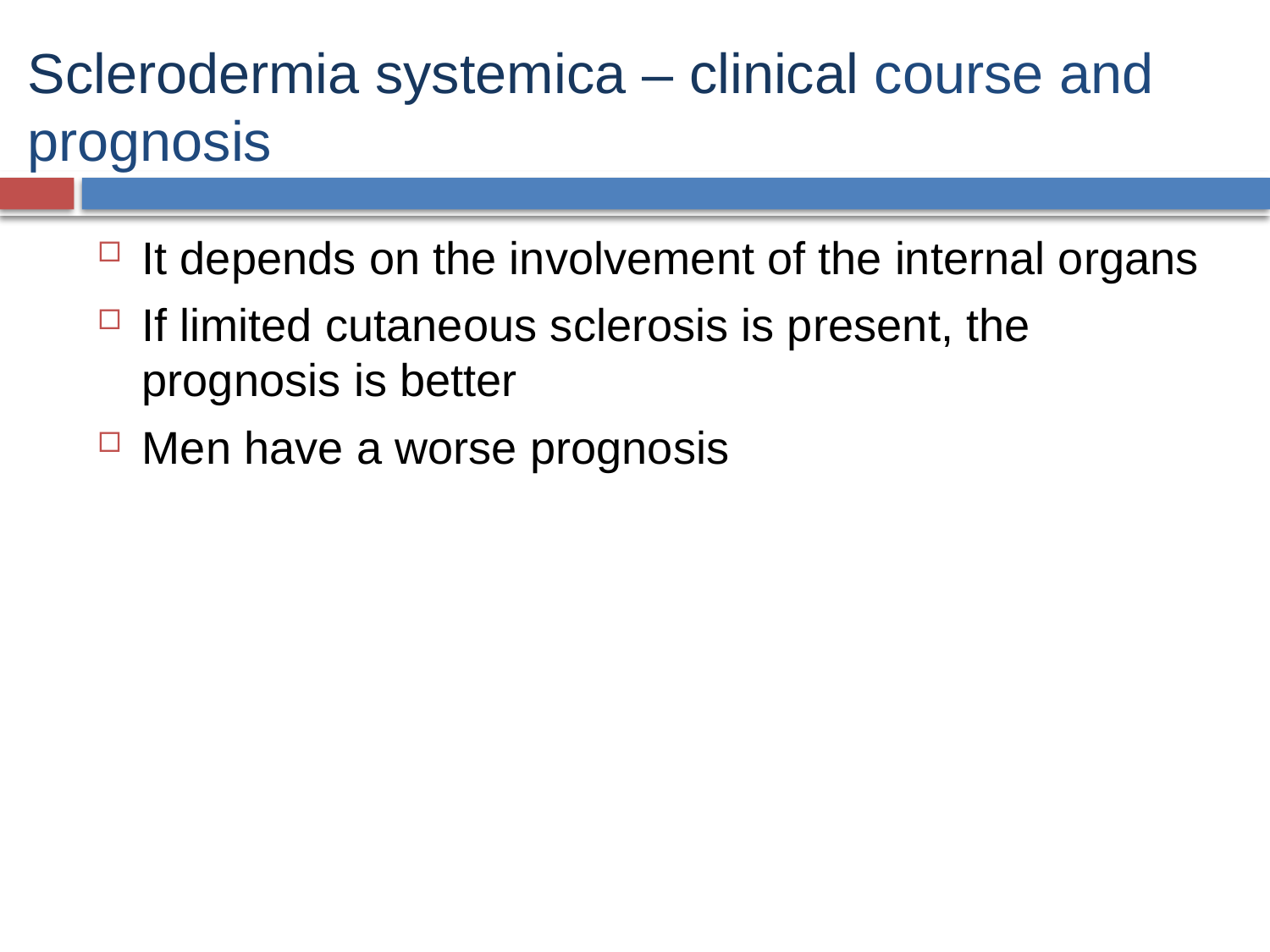

# Sclerodermia systemica – clinical course and prognosis
It depends on the involvement of the internal organs
If limited cutaneous sclerosis is present, the prognosis is better
Men have a worse prognosis